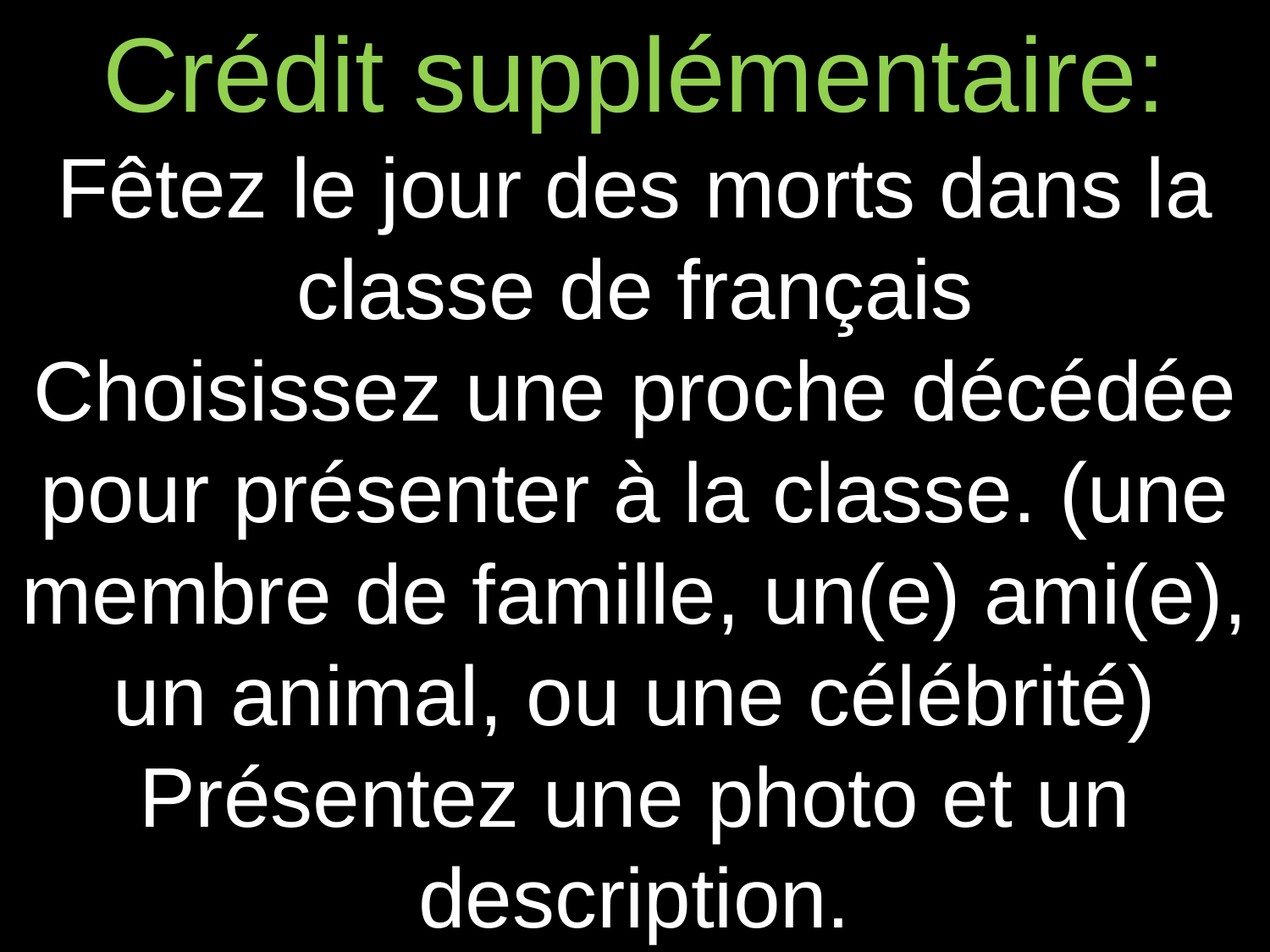

Crédit supplémentaire:
Fêtez le jour des morts dans la classe de français
Choisissez une proche décédée pour présenter à la classe. (une membre de famille, un(e) ami(e), un animal, ou une célébrité)
Présentez une photo et un description.
= 30pts crédit supplémentaire
(comme un interro gratuit)